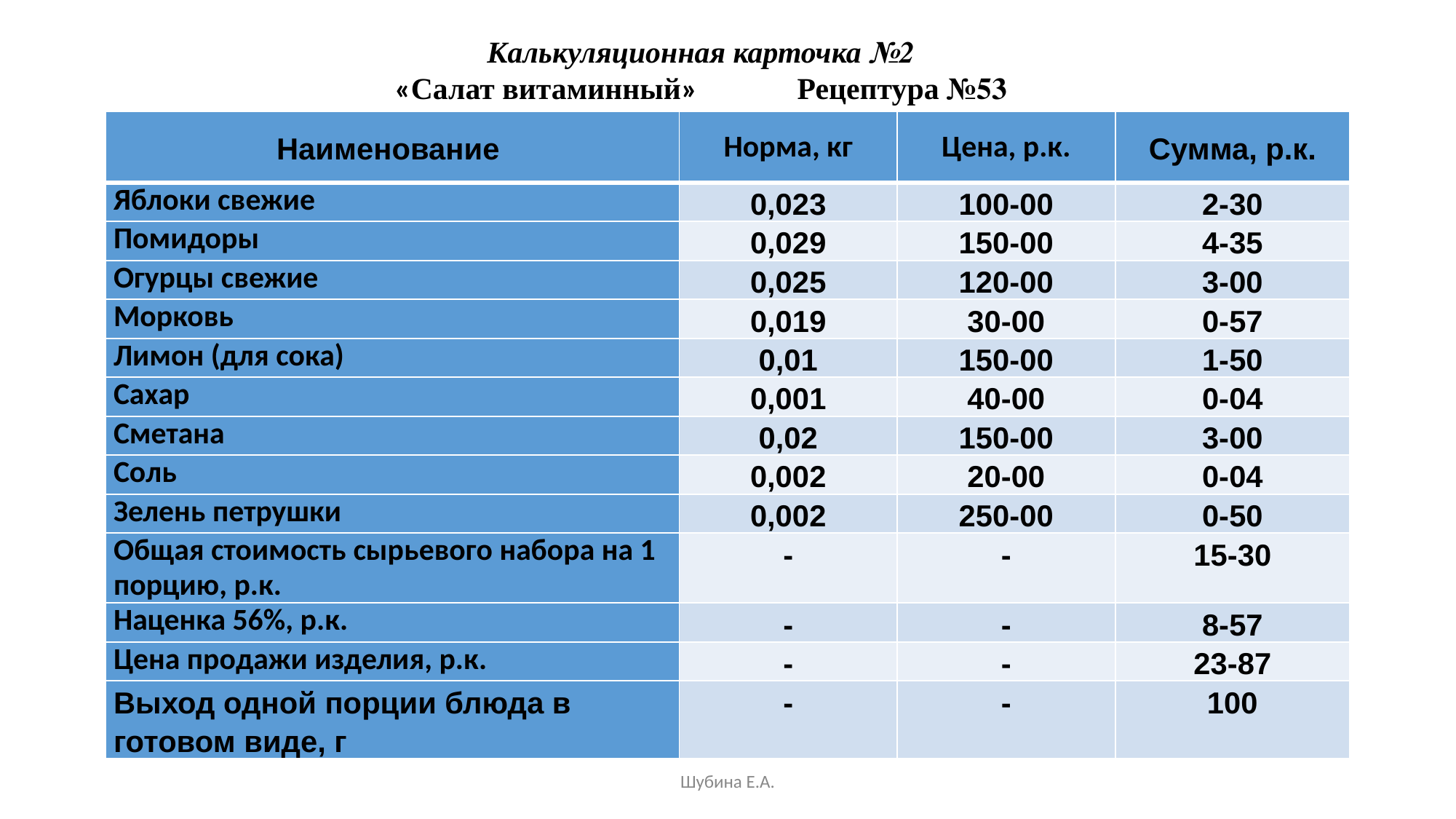

Калькуляционная карточка №2
 «Салат витаминный»            Рецептура №53
| Наименование | Норма, кг | Цена, р.к. | Сумма, р.к. |
| --- | --- | --- | --- |
| Яблоки свежие | 0,023 | 100-00 | 2-30 |
| Помидоры | 0,029 | 150-00 | 4-35 |
| Огурцы свежие | 0,025 | 120-00 | 3-00 |
| Морковь | 0,019 | 30-00 | 0-57 |
| Лимон (для сока) | 0,01 | 150-00 | 1-50 |
| Сахар | 0,001 | 40-00 | 0-04 |
| Сметана | 0,02 | 150-00 | 3-00 |
| Соль | 0,002 | 20-00 | 0-04 |
| Зелень петрушки | 0,002 | 250-00 | 0-50 |
| Общая стоимость сырьевого набора на 1 порцию, р.к. | - | - | 15-30 |
| Наценка 56%, р.к. | - | - | 8-57 |
| Цена продажи изделия, р.к. | - | - | 23-87 |
| Выход одной порции блюда в готовом виде, г | - | - | 100 |
Шубина Е.А.